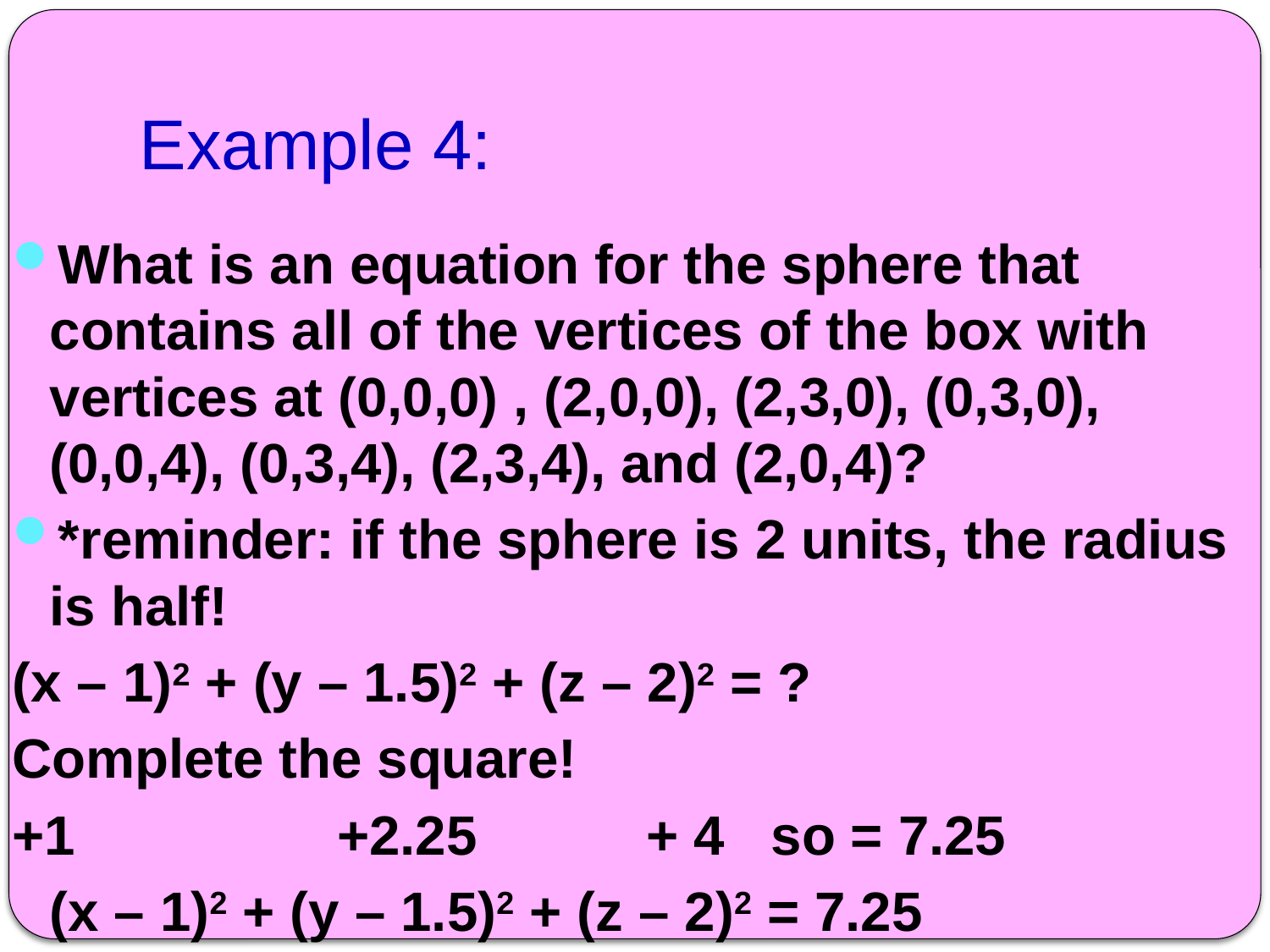

# Example 4:
What is an equation for the sphere that contains all of the vertices of the box with vertices at (0,0,0) , (2,0,0), (2,3,0), (0,3,0), (0,0,4), (0,3,4), (2,3,4), and (2,0,4)?
*reminder: if the sphere is 2 units, the radius is half!
(x – 1)2 + (y – 1.5)2 + (z – 2)2 = ?
Complete the square!
+1                 +2.25           + 4   so = 7.25
		(x – 1)2 + (y – 1.5)2 + (z – 2)2 = 7.25